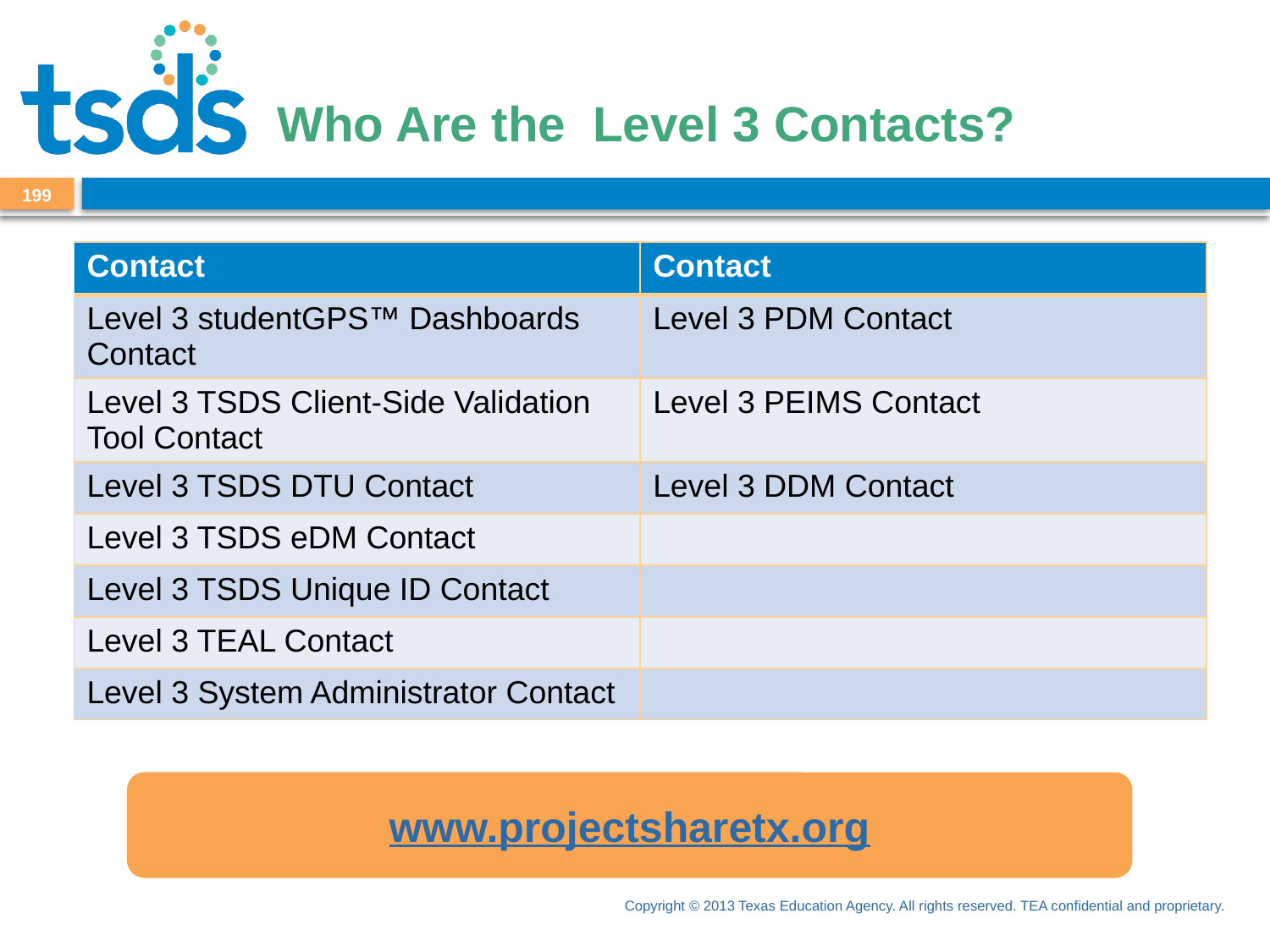

# Who Are the  Level 3 Contacts?
199
| Contact | Contact |
| --- | --- |
| Level 3 studentGPS™ Dashboards Contact | Level 3 PDM Contact |
| Level 3 TSDS Client-Side Validation Tool Contact | Level 3 PEIMS Contact |
| Level 3 TSDS DTU Contact | Level 3 DDM Contact |
| Level 3 TSDS eDM Contact |  |
| Level 3 TSDS Unique ID Contact |  |
| Level 3 TEAL Contact |  |
| Level 3 System Administrator Contact |  |
www.projectsharetx.org